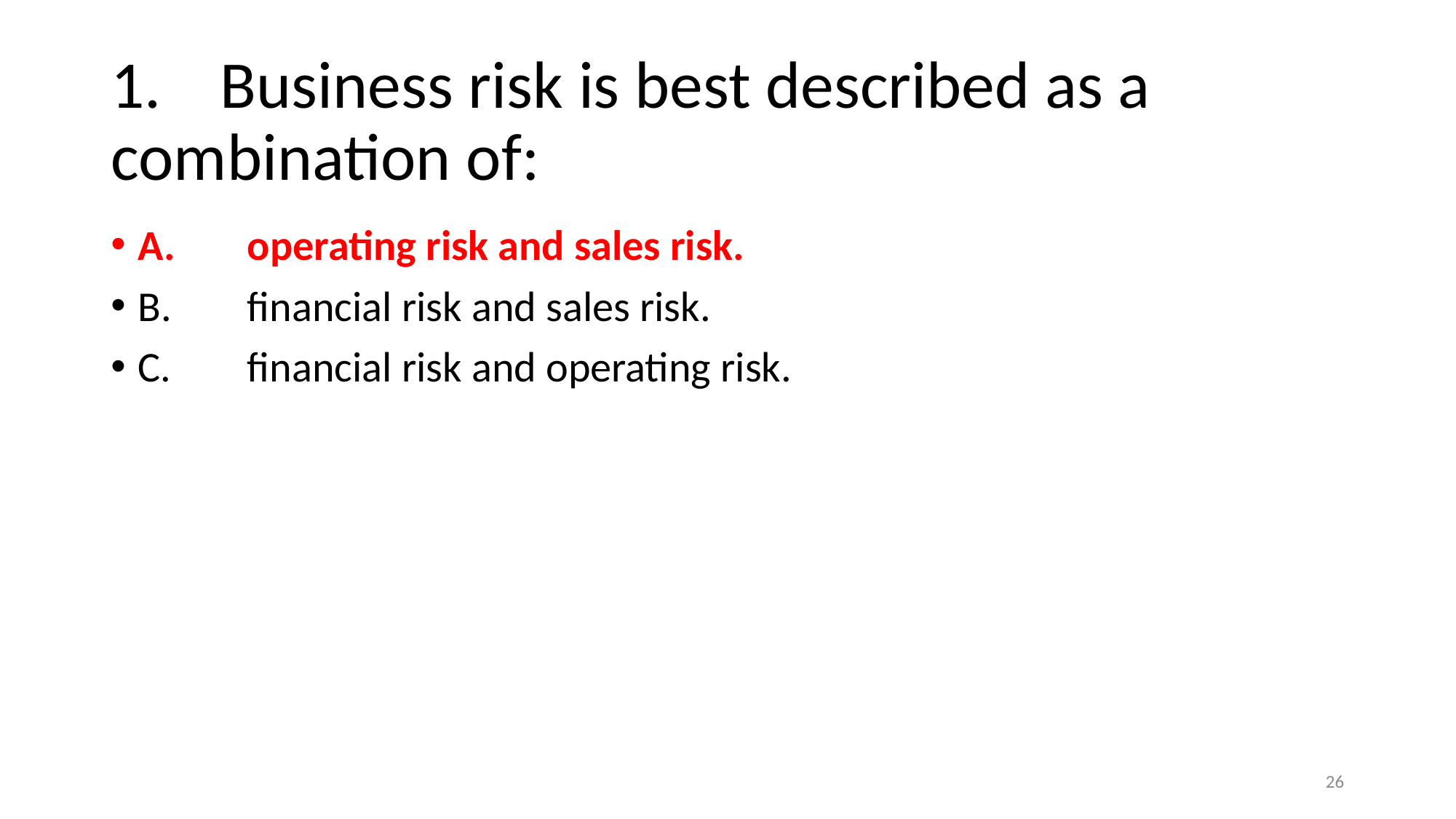

# 1.	Business risk is best described as a combination of:
A.	operating risk and sales risk.
B.	financial risk and sales risk.
C.	financial risk and operating risk.
26